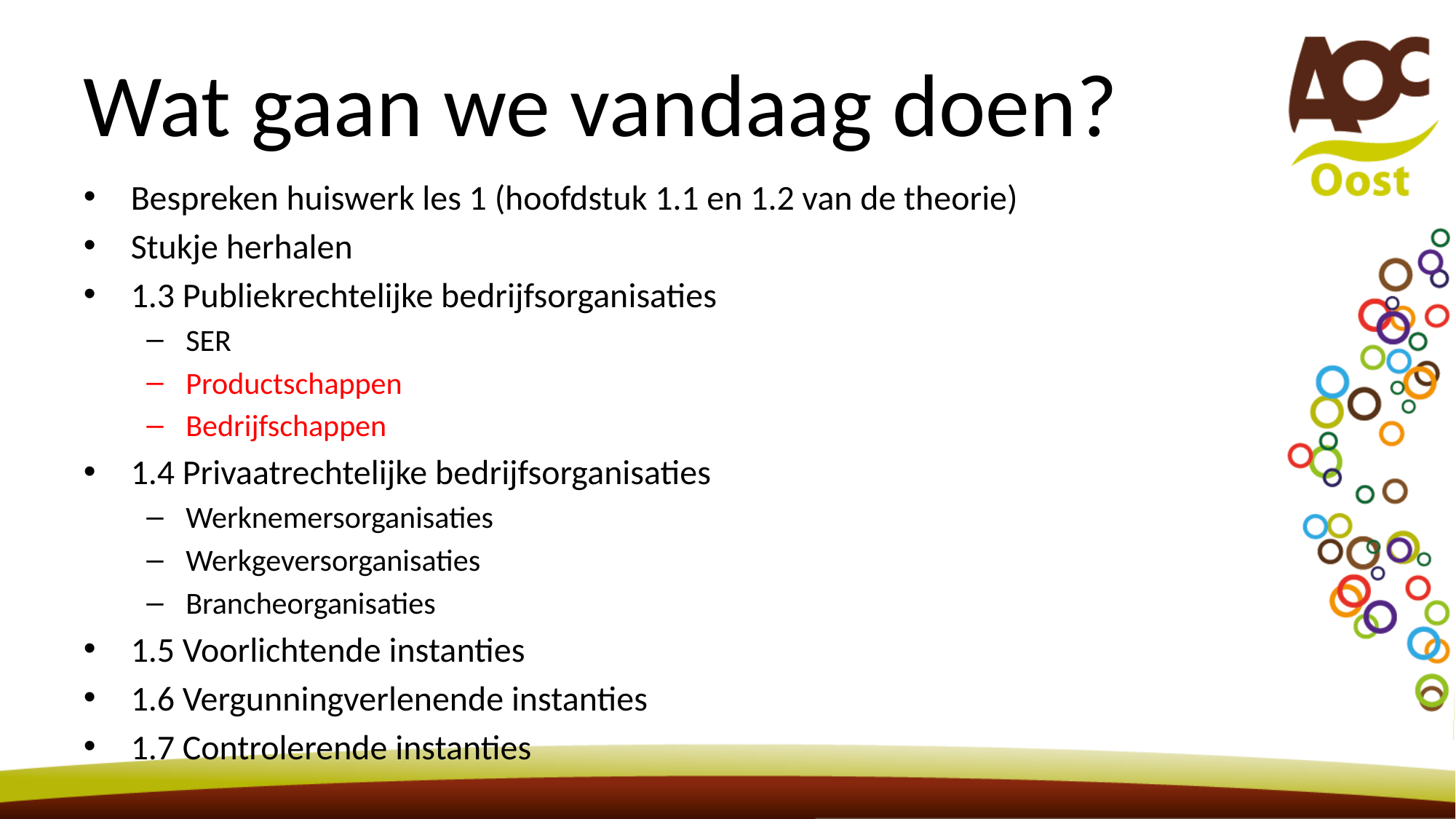

# Wat gaan we vandaag doen?
Bespreken huiswerk les 1 (hoofdstuk 1.1 en 1.2 van de theorie)
Stukje herhalen
1.3 Publiekrechtelijke bedrijfsorganisaties
SER
Productschappen
Bedrijfschappen
1.4 Privaatrechtelijke bedrijfsorganisaties
Werknemersorganisaties
Werkgeversorganisaties
Brancheorganisaties
1.5 Voorlichtende instanties
1.6 Vergunningverlenende instanties
1.7 Controlerende instanties